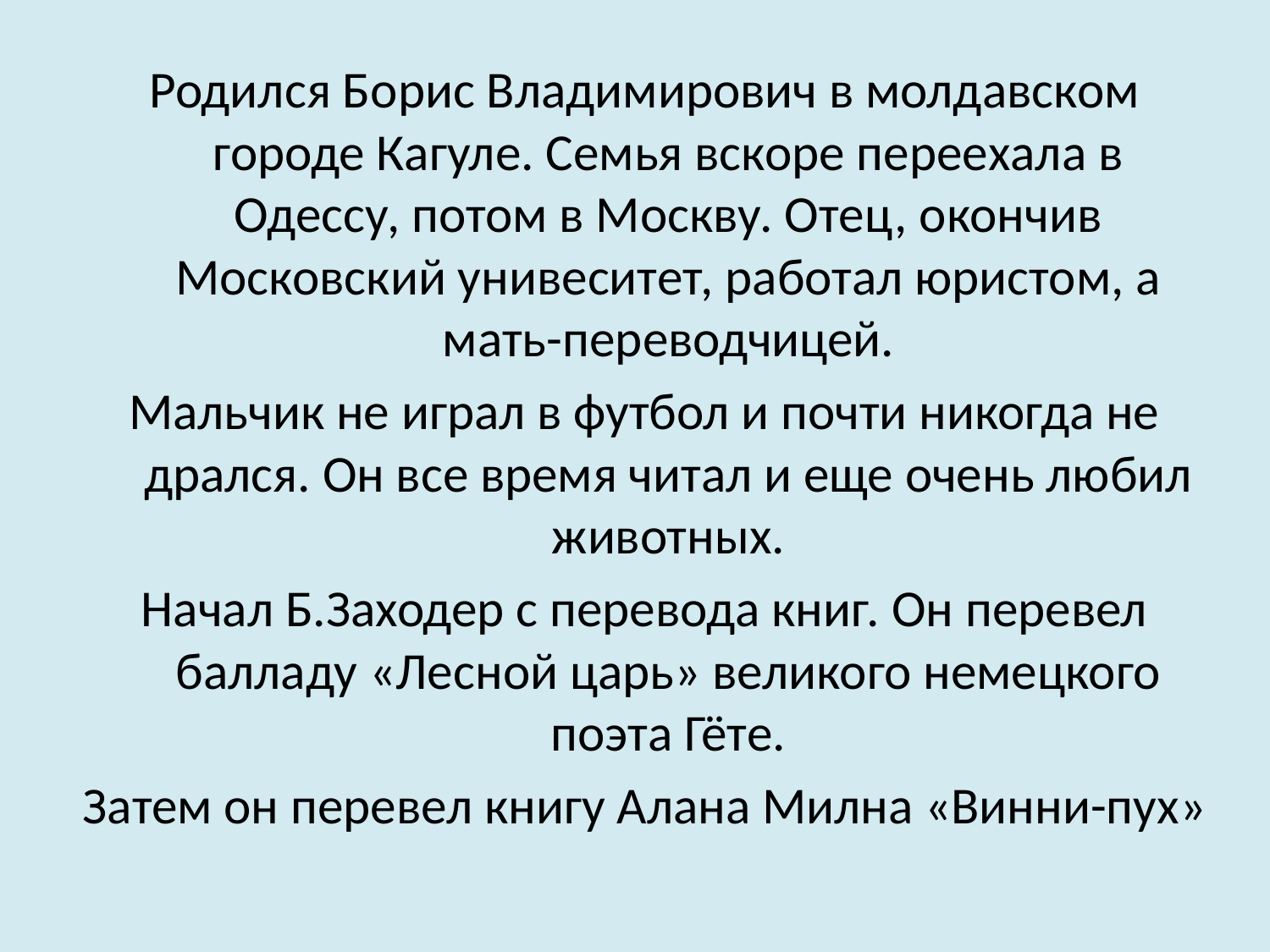

Родился Борис Владимирович в молдавском городе Кагуле. Семья вскоре переехала в Одессу, потом в Москву. Отец, окончив Московский унивеситет, работал юристом, а мать-переводчицей.
Мальчик не играл в футбол и почти никогда не дрался. Он все время читал и еще очень любил животных.
Начал Б.Заходер с перевода книг. Он перевел балладу «Лесной царь» великого немецкого поэта Гёте.
Затем он перевел книгу Алана Милна «Винни-пух»